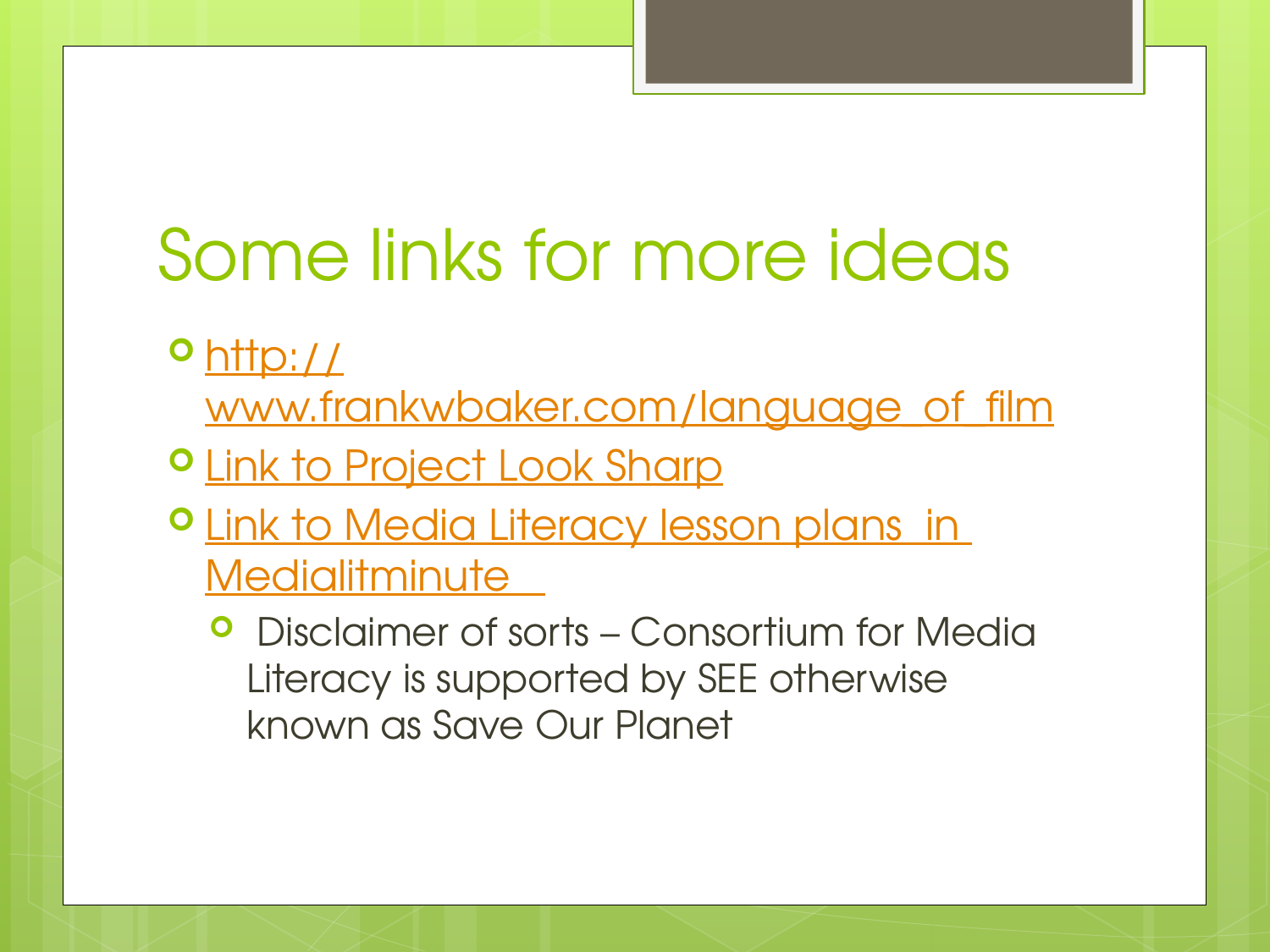

# Some links for more ideas
http://www.frankwbaker.com/language_of_film
Link to Project Look Sharp
Link to Media Literacy lesson plans  in Medialitminute
 Disclaimer of sorts – Consortium for Media Literacy is supported by SEE otherwise known as Save Our Planet